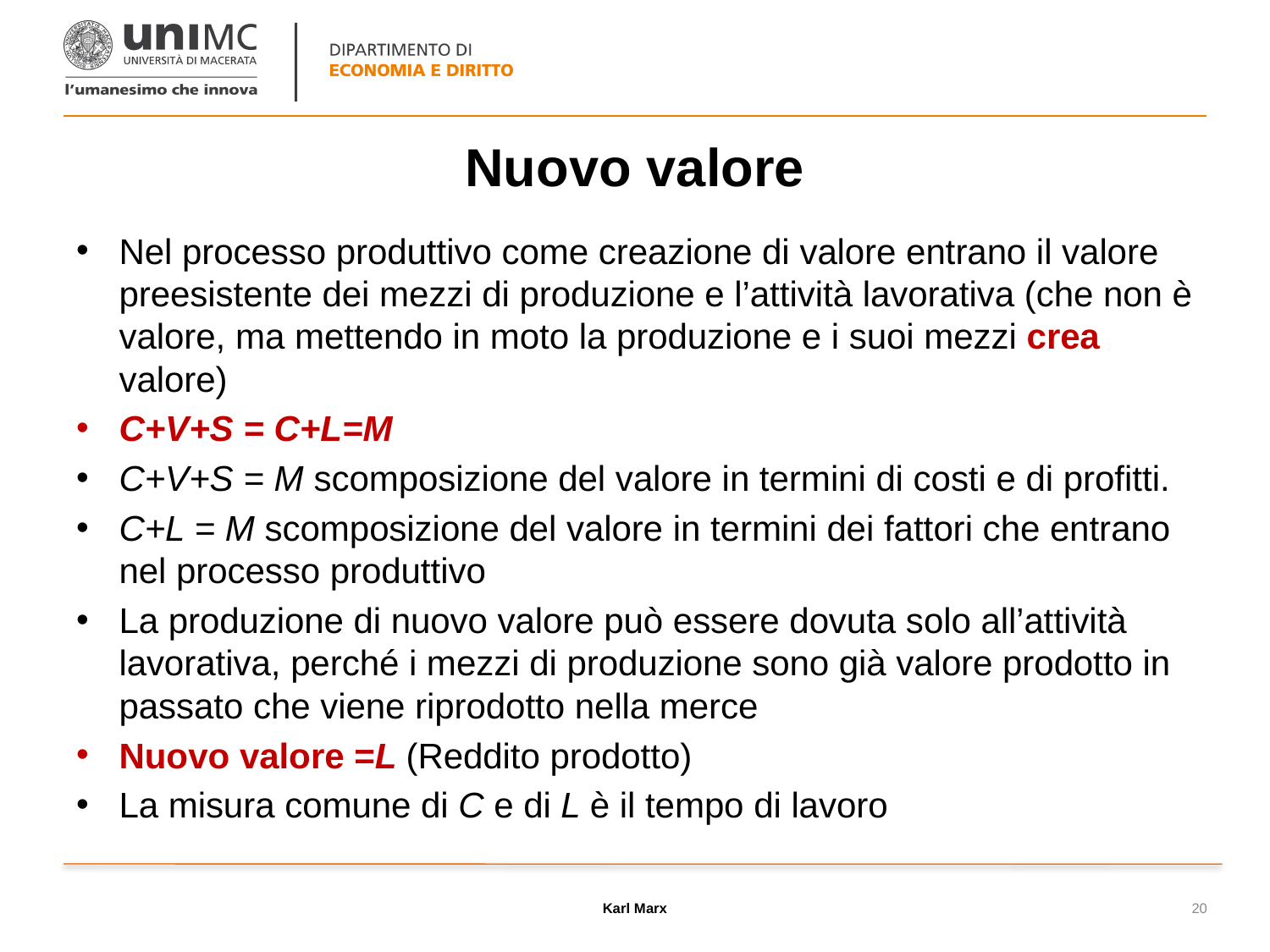

# Nuovo valore
Nel processo produttivo come creazione di valore entrano il valore preesistente dei mezzi di produzione e l’attività lavorativa (che non è valore, ma mettendo in moto la produzione e i suoi mezzi crea valore)
C+V+S = C+L=M
C+V+S = M scomposizione del valore in termini di costi e di profitti.
C+L = M scomposizione del valore in termini dei fattori che entrano nel processo produttivo
La produzione di nuovo valore può essere dovuta solo all’attività lavorativa, perché i mezzi di produzione sono già valore prodotto in passato che viene riprodotto nella merce
Nuovo valore =L (Reddito prodotto)
La misura comune di C e di L è il tempo di lavoro
Karl Marx
20